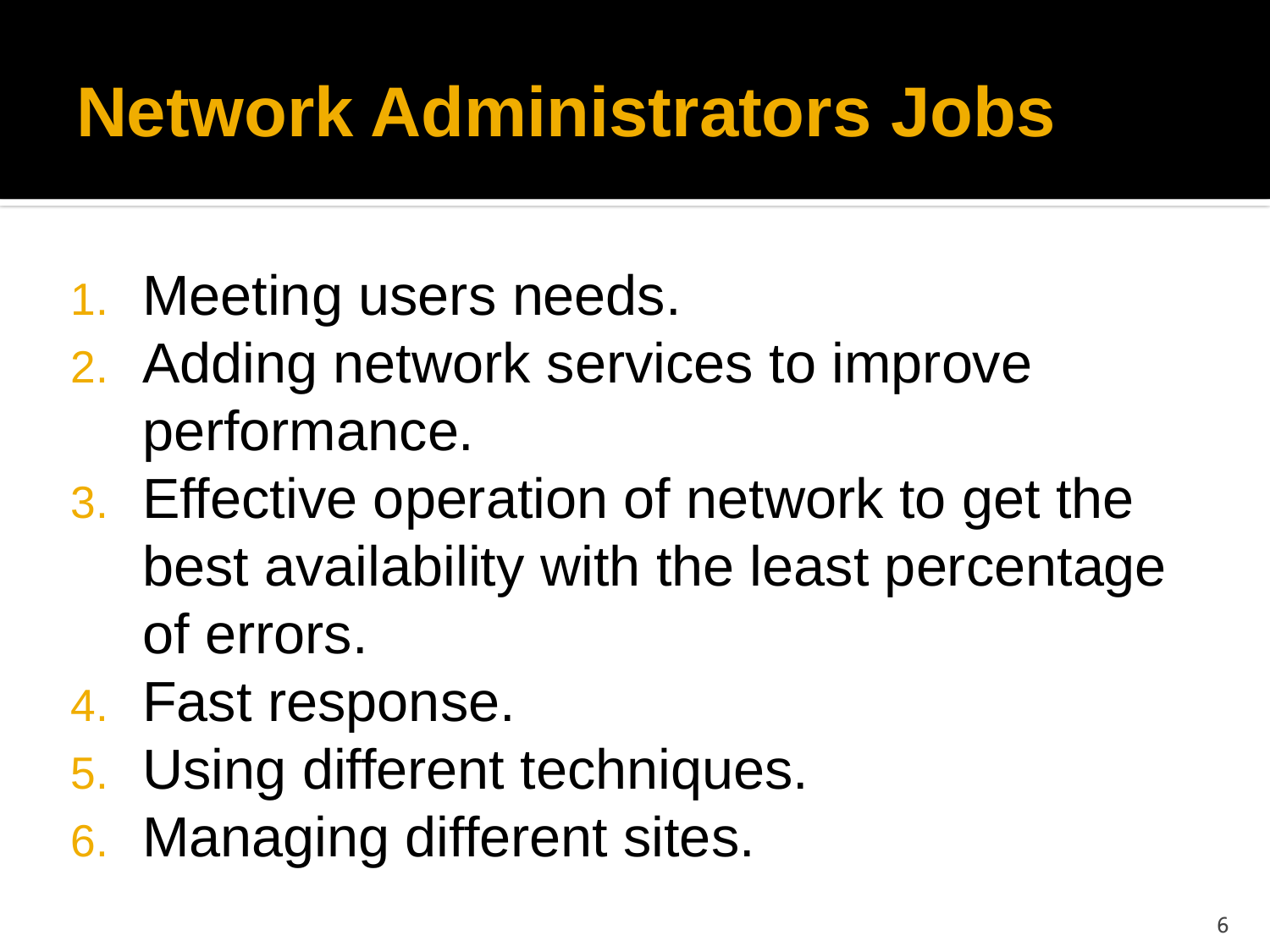

# Network Administrators Jobs
Meeting users needs.
Adding network services to improve performance.
Effective operation of network to get the best availability with the least percentage of errors.
Fast response.
Using different techniques.
Managing different sites.

6